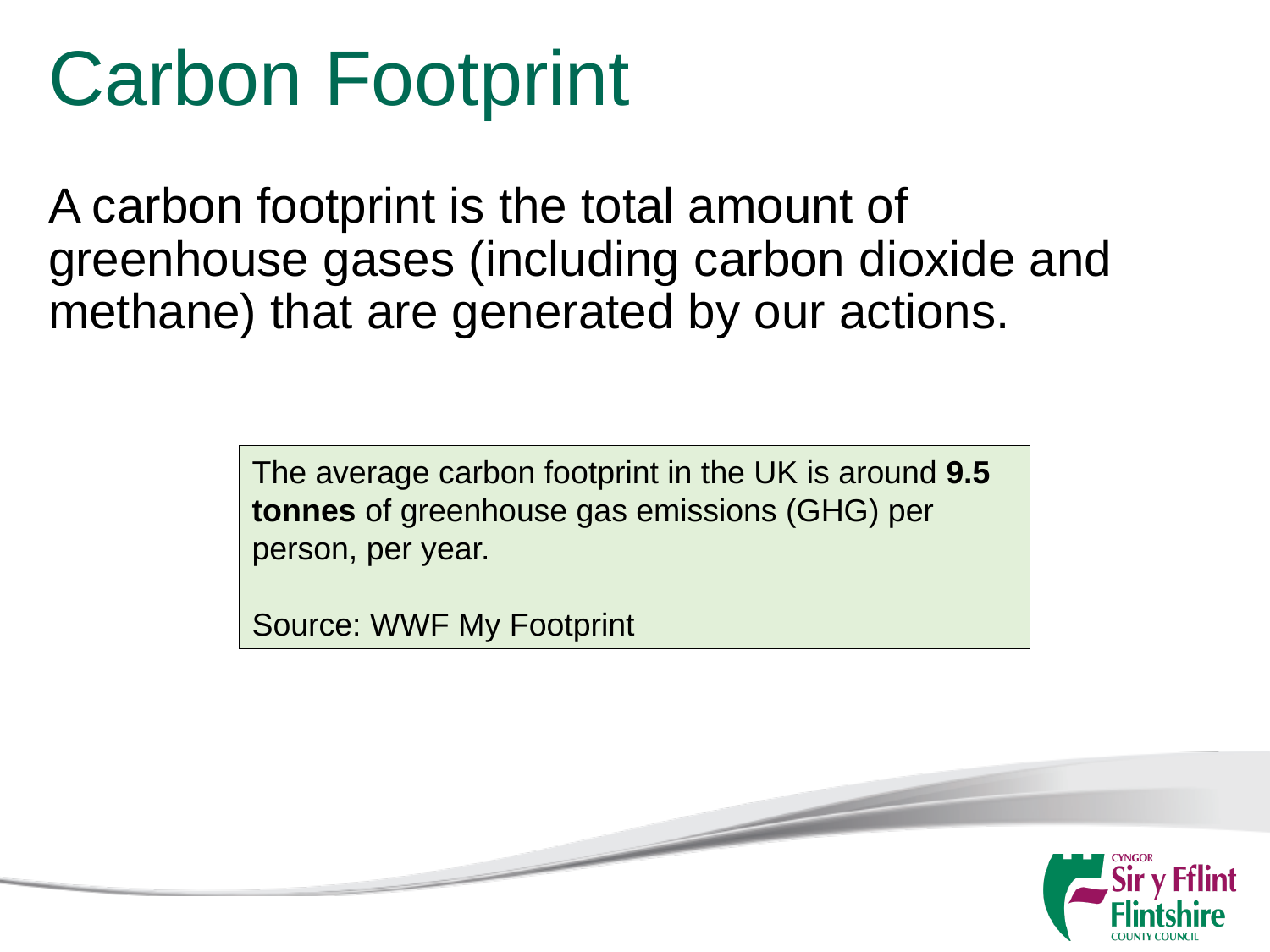

# Carbon Footprint
A carbon footprint is the total amount of greenhouse gases (including carbon dioxide and methane) that are generated by our actions.
The average carbon footprint in the UK is around 9.5 tonnes of greenhouse gas emissions (GHG) per person, per year.

Source: WWF My Footprint